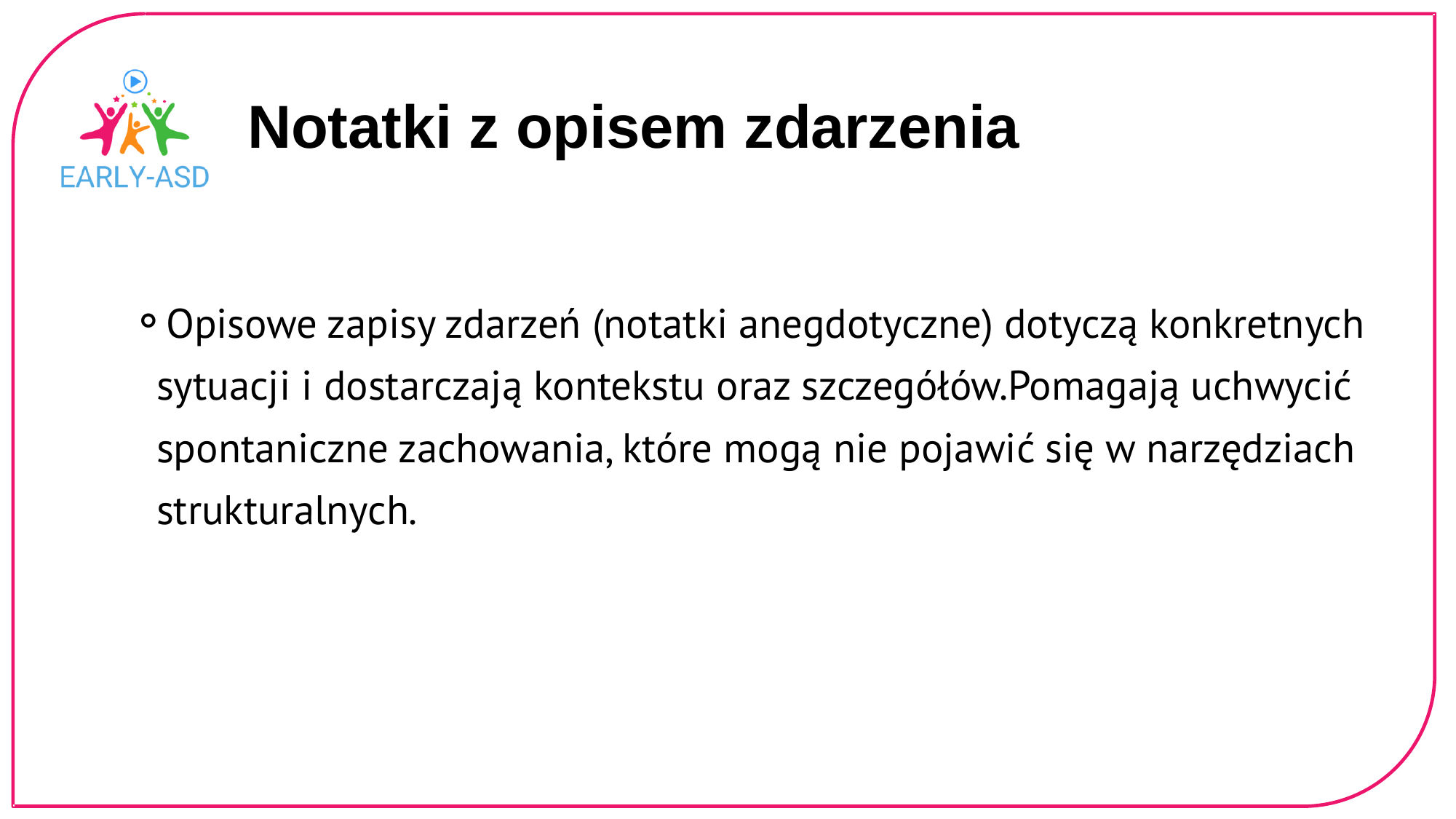

Notatki z opisem zdarzenia

Opisowe zapisy zdarzeń (notatki anegdotyczne) dotyczą konkretnych sytuacji i dostarczają kontekstu oraz szczegółów.Pomagają uchwycić spontaniczne zachowania, które mogą nie pojawić się w narzędziach strukturalnych.